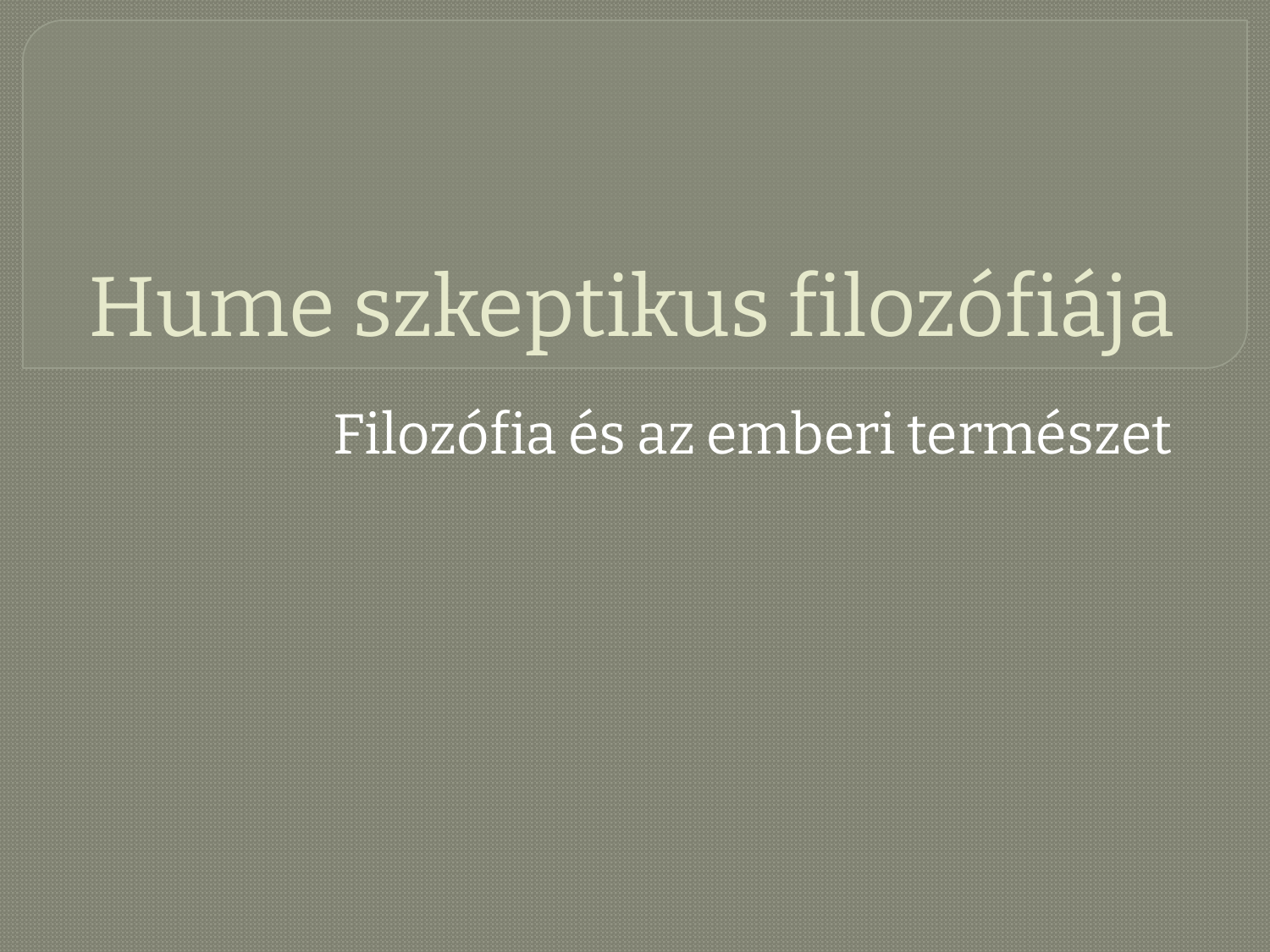

# Hume szkeptikus filozófiája
Filozófia és az emberi természet